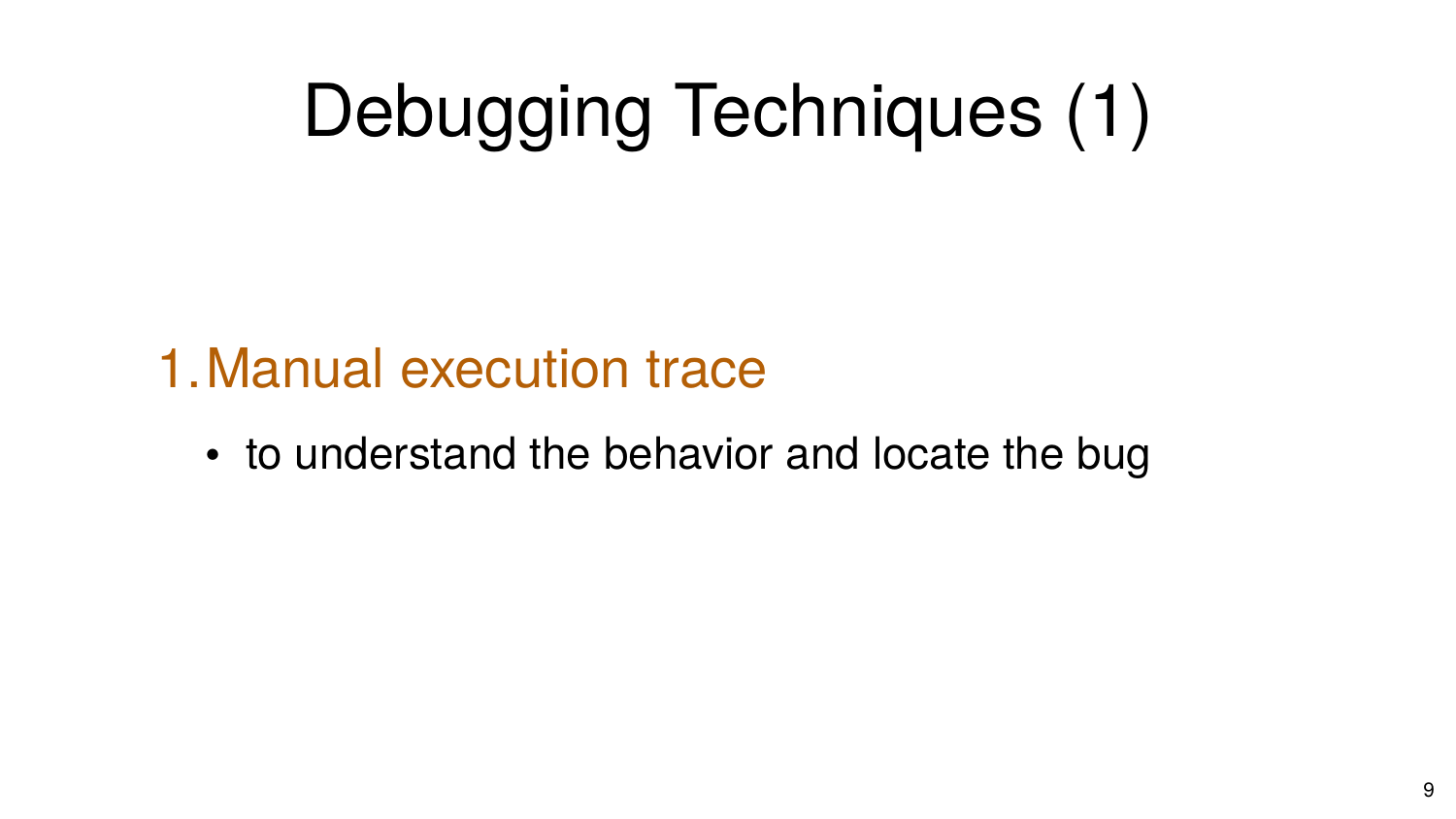

# Debugging Techniques (1)
Manual execution trace
to understand the behavior and locate the bug
9